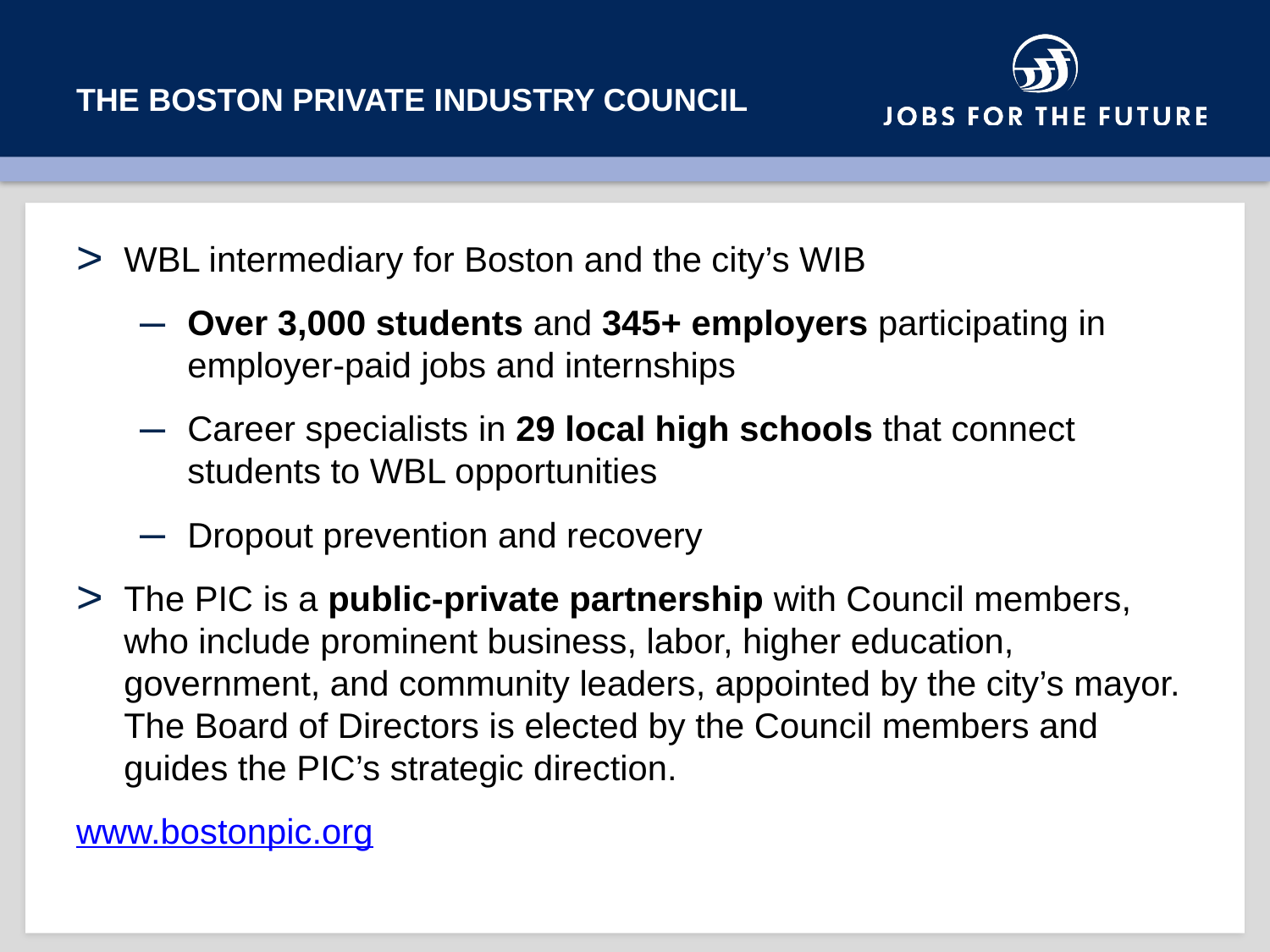

# The Boston private industry council
WBL intermediary for Boston and the city’s WIB
Over 3,000 students and 345+ employers participating in employer-paid jobs and internships
Career specialists in 29 local high schools that connect students to WBL opportunities
Dropout prevention and recovery
The PIC is a public-private partnership with Council members, who include prominent business, labor, higher education, government, and community leaders, appointed by the city’s mayor. The Board of Directors is elected by the Council members and guides the PIC’s strategic direction.
www.bostonpic.org

14